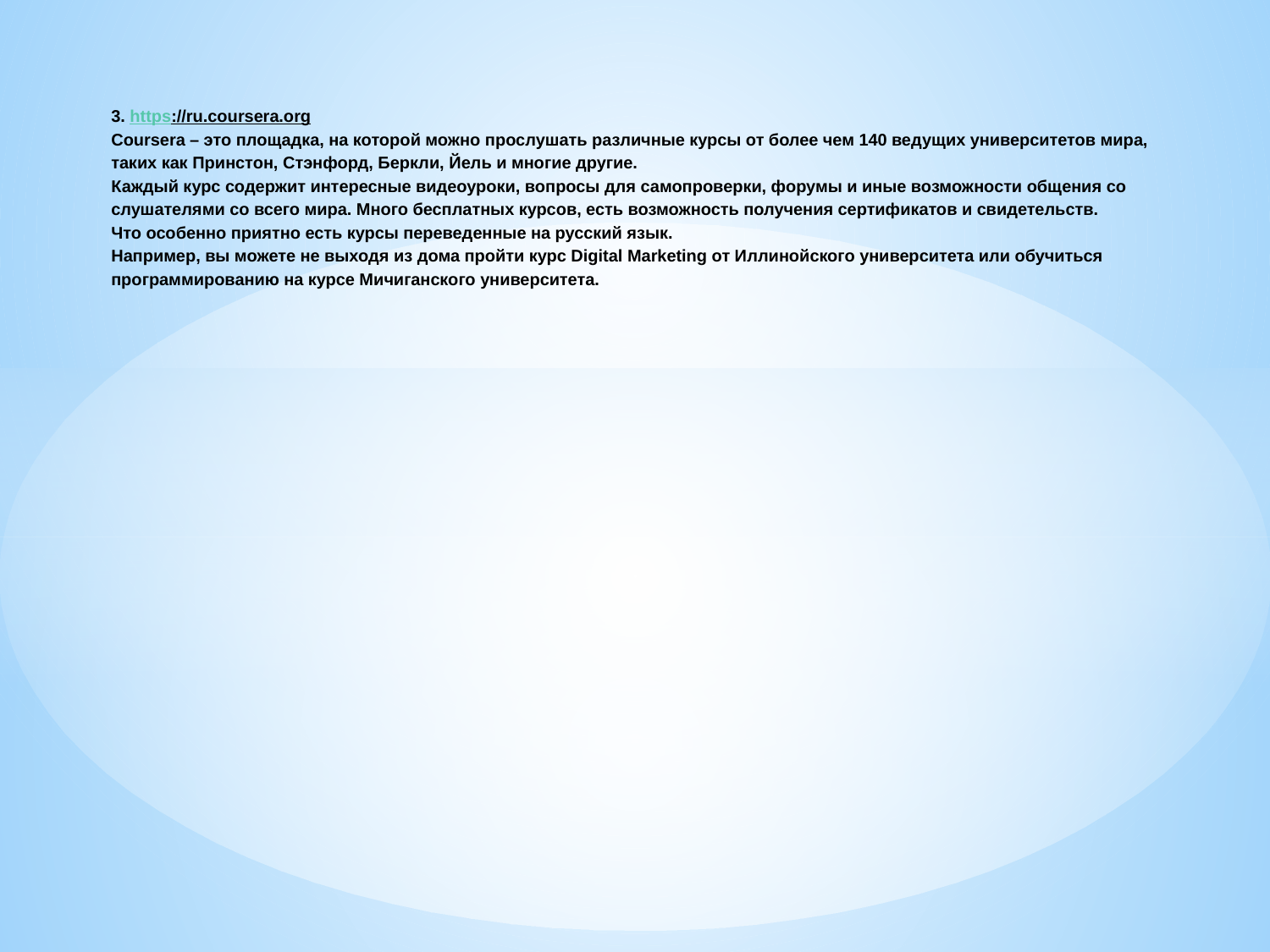

# 3. https://ru.coursera.org Coursera – это площадка, на которой можно прослушать различные курсы от более чем 140 ведущих университетов мира, таких как Принстон, Стэнфорд, Беркли, Йель и многие другие. Каждый курс содержит интересные видеоуроки, вопросы для самопроверки, форумы и иные возможности общения со слушателями со всего мира. Много бесплатных курсов, есть возможность получения сертификатов и свидетельств. Что особенно приятно есть курсы переведенные на русский язык. Например, вы можете не выходя из дома пройти курс Digital Marketing от Иллинойского университета или обучиться программированию на курсе Мичиганского университета.